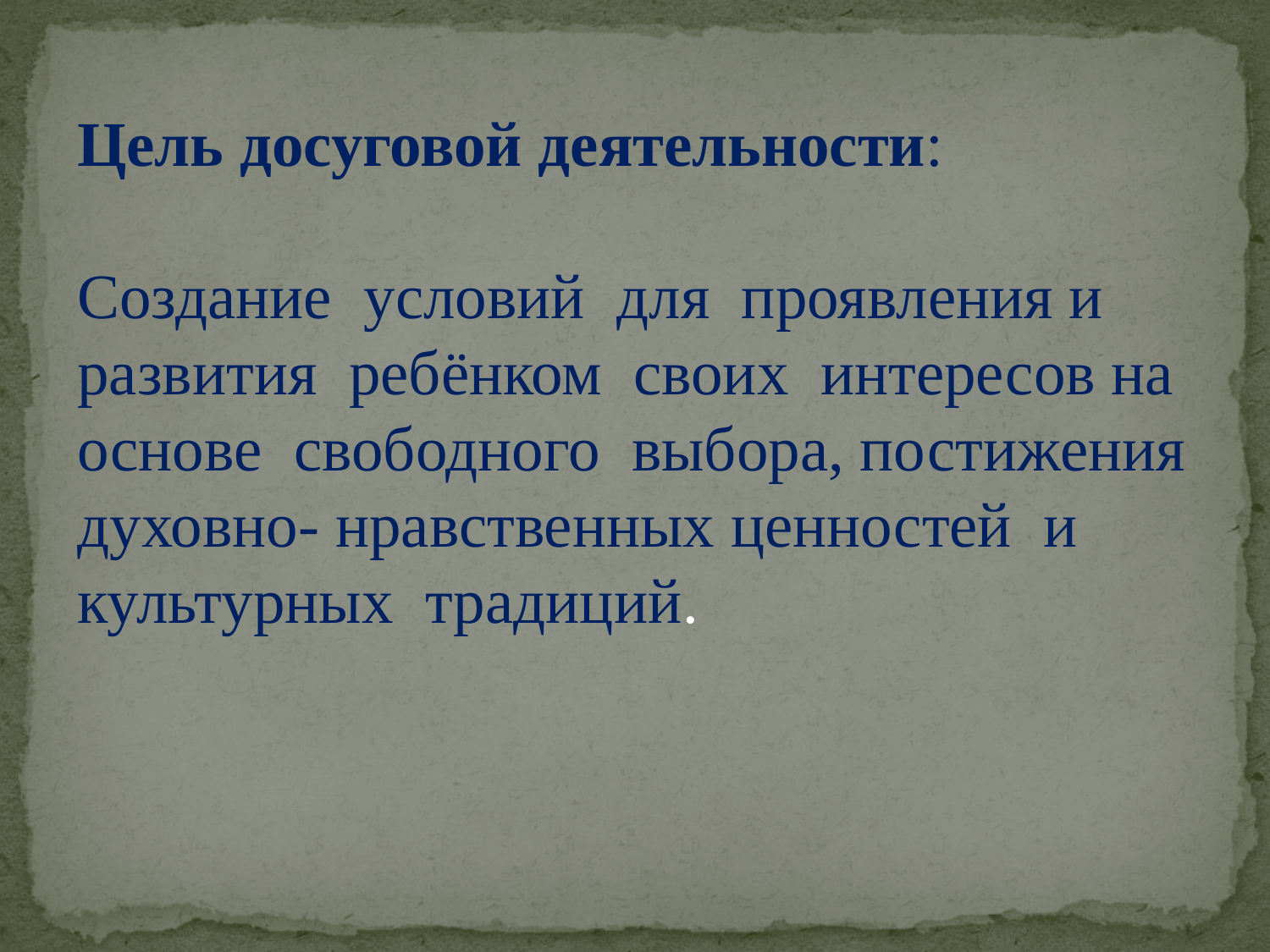

Цель досуговой деятельности:
Создание  условий  для  проявления и развития  ребёнком  своих  интересов на основе  свободного  выбора, постижения  духовно- нравственных ценностей  и  культурных  традиций.